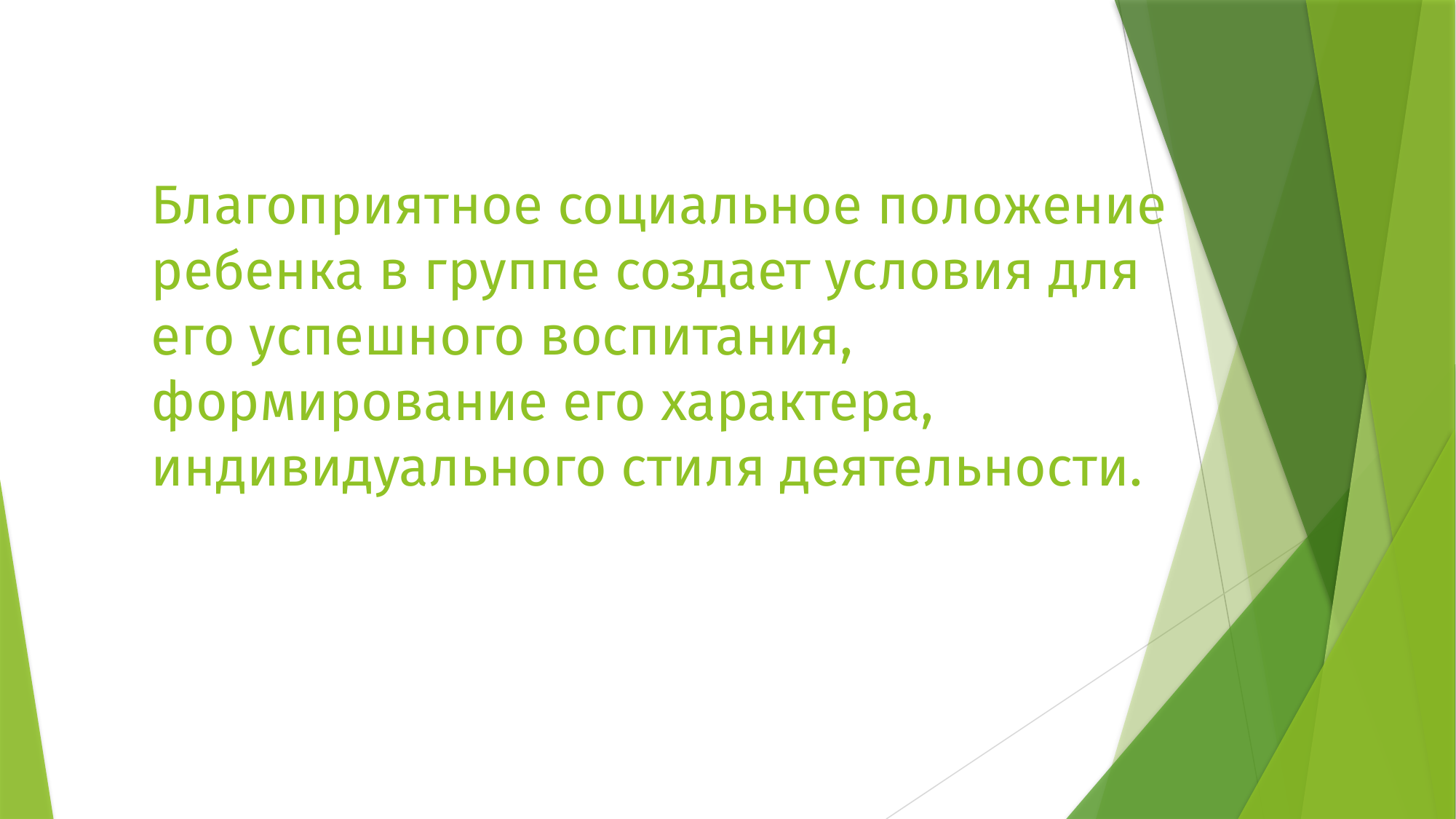

# Благоприятное социальное положение ребенка в группе создает условия для его успешного воспитания, формирование его характера, индивидуального стиля деятельности.